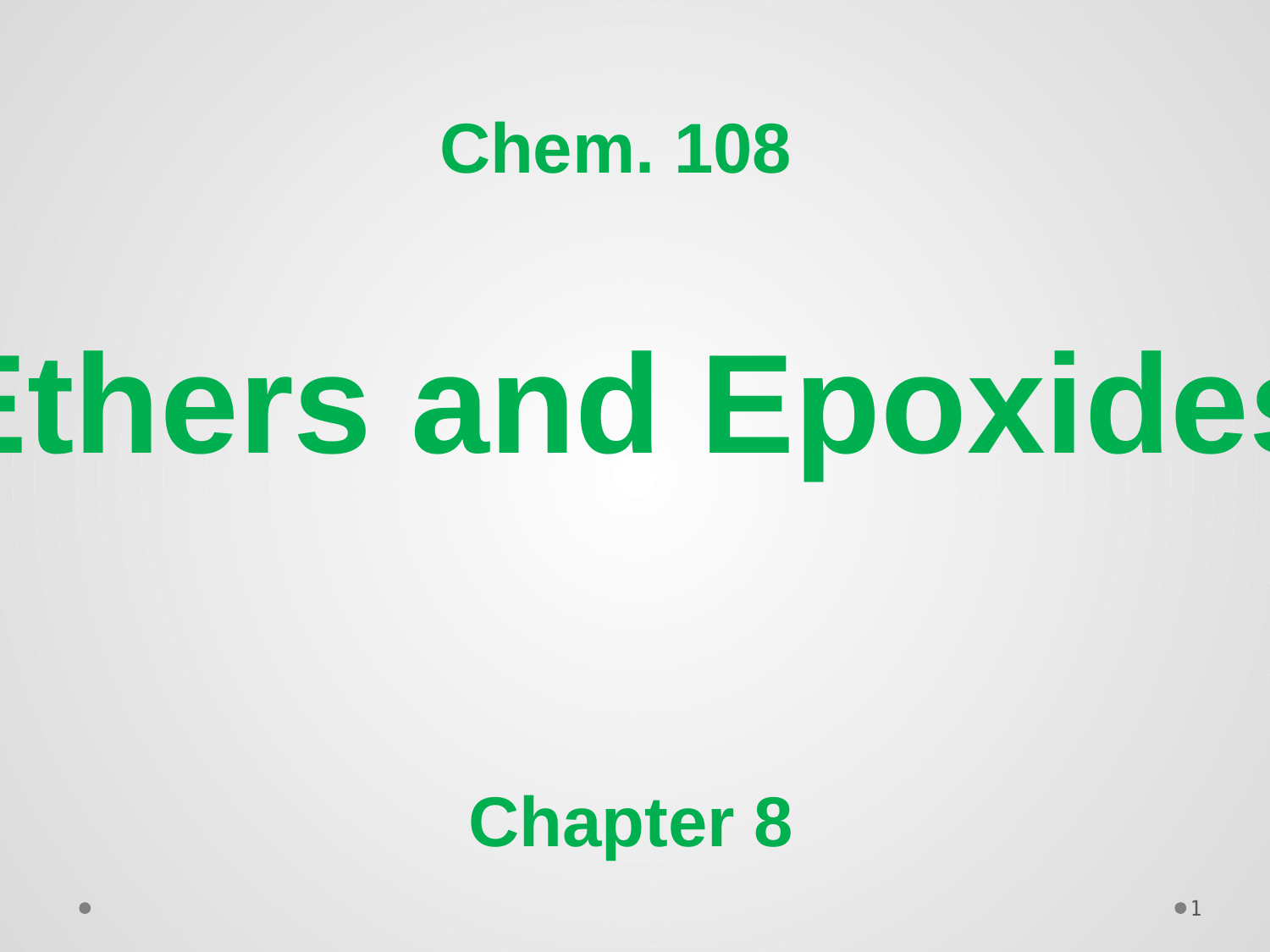

Chem. 108
Ethers and Epoxides
Chapter 8
1